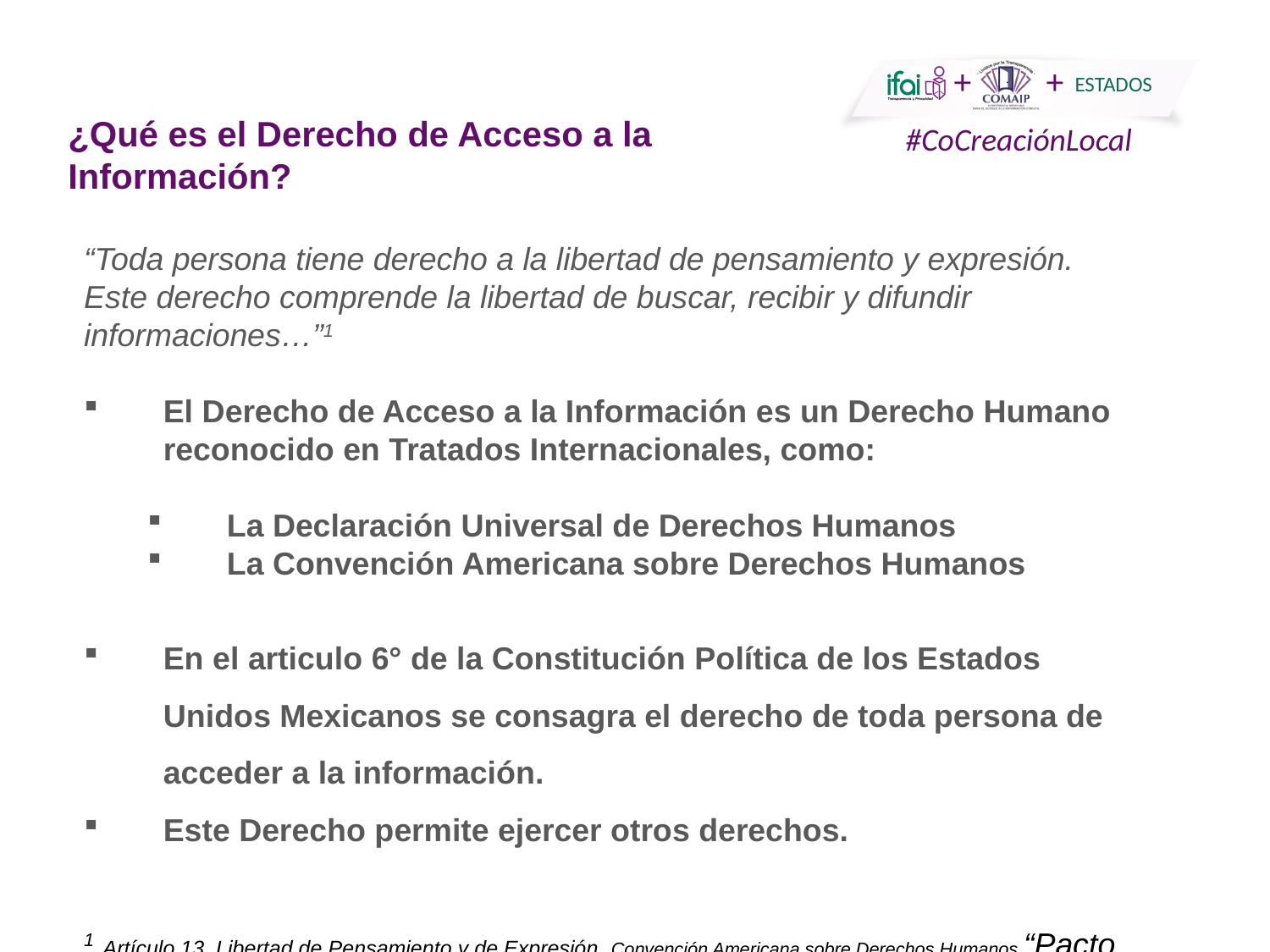

¿Qué es el Derecho de Acceso a la Información?
“Toda persona tiene derecho a la libertad de pensamiento y expresión. Este derecho comprende la libertad de buscar, recibir y difundir informaciones…”1

El Derecho de Acceso a la Información es un Derecho Humano reconocido en Tratados Internacionales, como:

La Declaración Universal de Derechos Humanos
La Convención Americana sobre Derechos Humanos

En el articulo 6° de la Constitución Política de los Estados Unidos Mexicanos se consagra el derecho de toda persona de acceder a la información.
Este Derecho permite ejercer otros derechos.

1 Artículo 13. Libertad de Pensamiento y de Expresión. Convención Americana sobre Derechos Humanos “Pacto de San José de Costa Rica”.